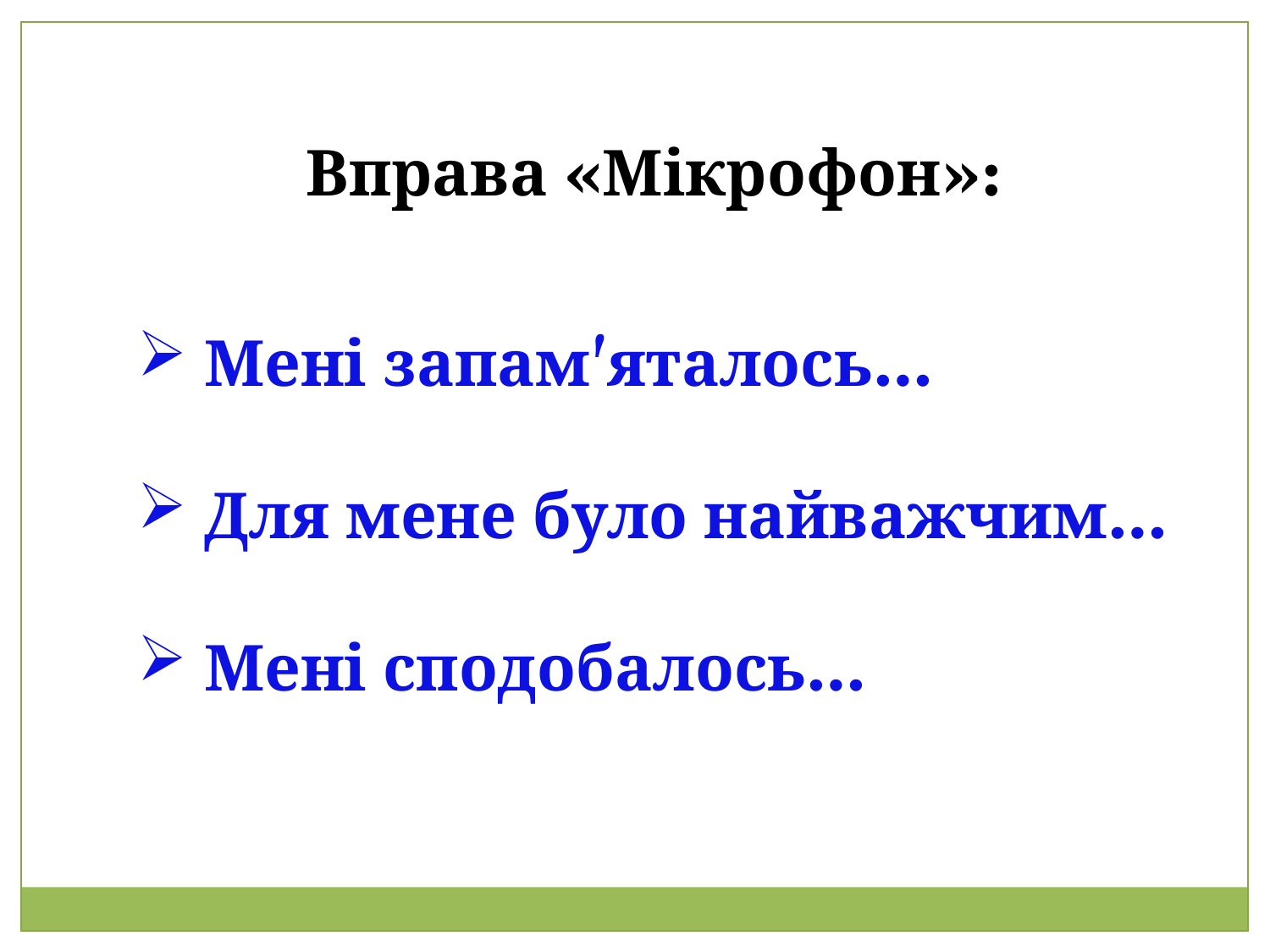

Вправа «Мікрофон»:

 Мені запам'яталось…

 Для мене було найважчим…

 Мені сподобалось…